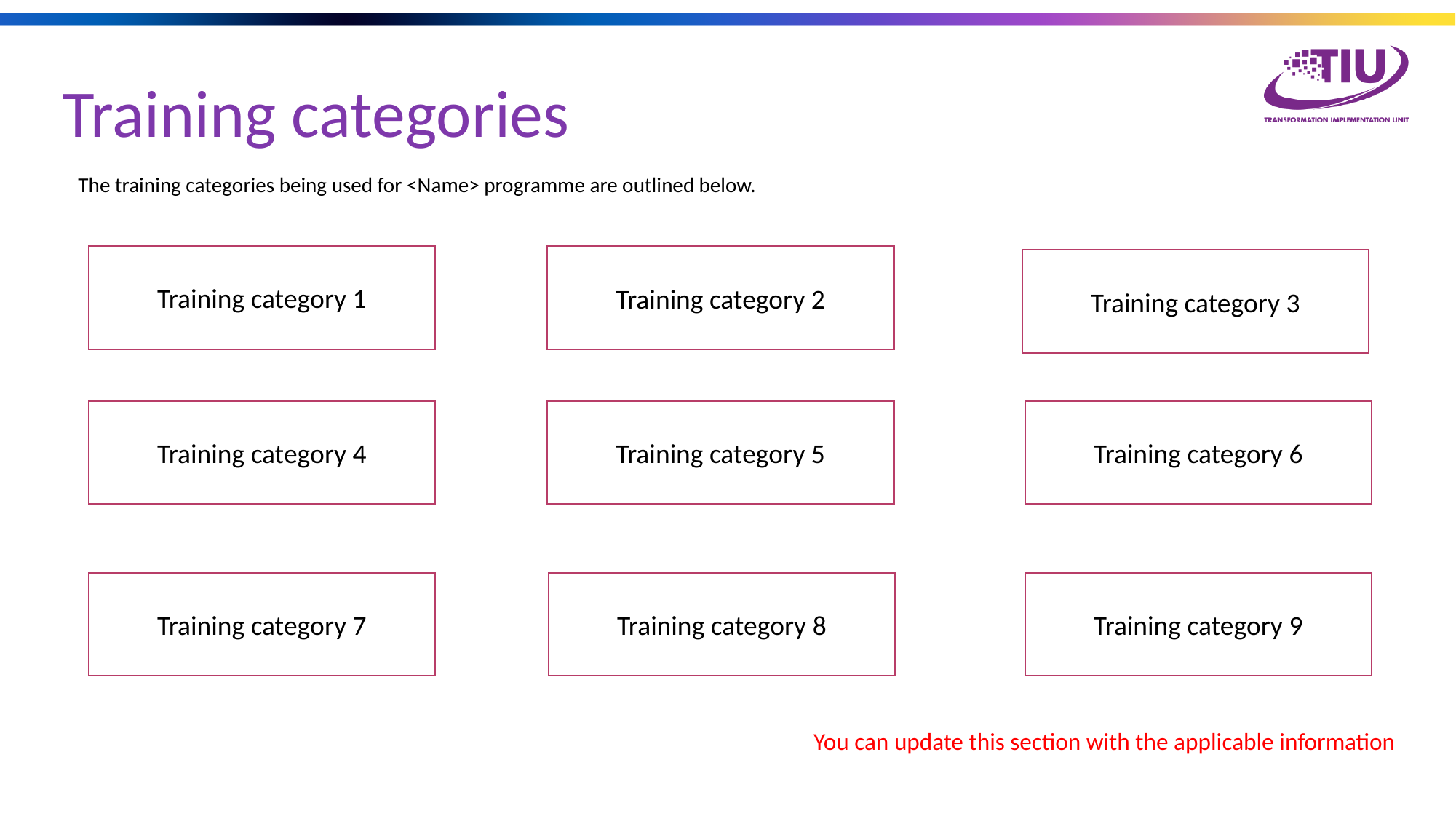

Training categories
The training categories being used for <Name> programme are outlined below.
Training category 1
Training category 2
Training category 3
Training category 4
Training category 5
Training category 6
Training category 7
Training category 8
Training category 9
You can update this section with the applicable information